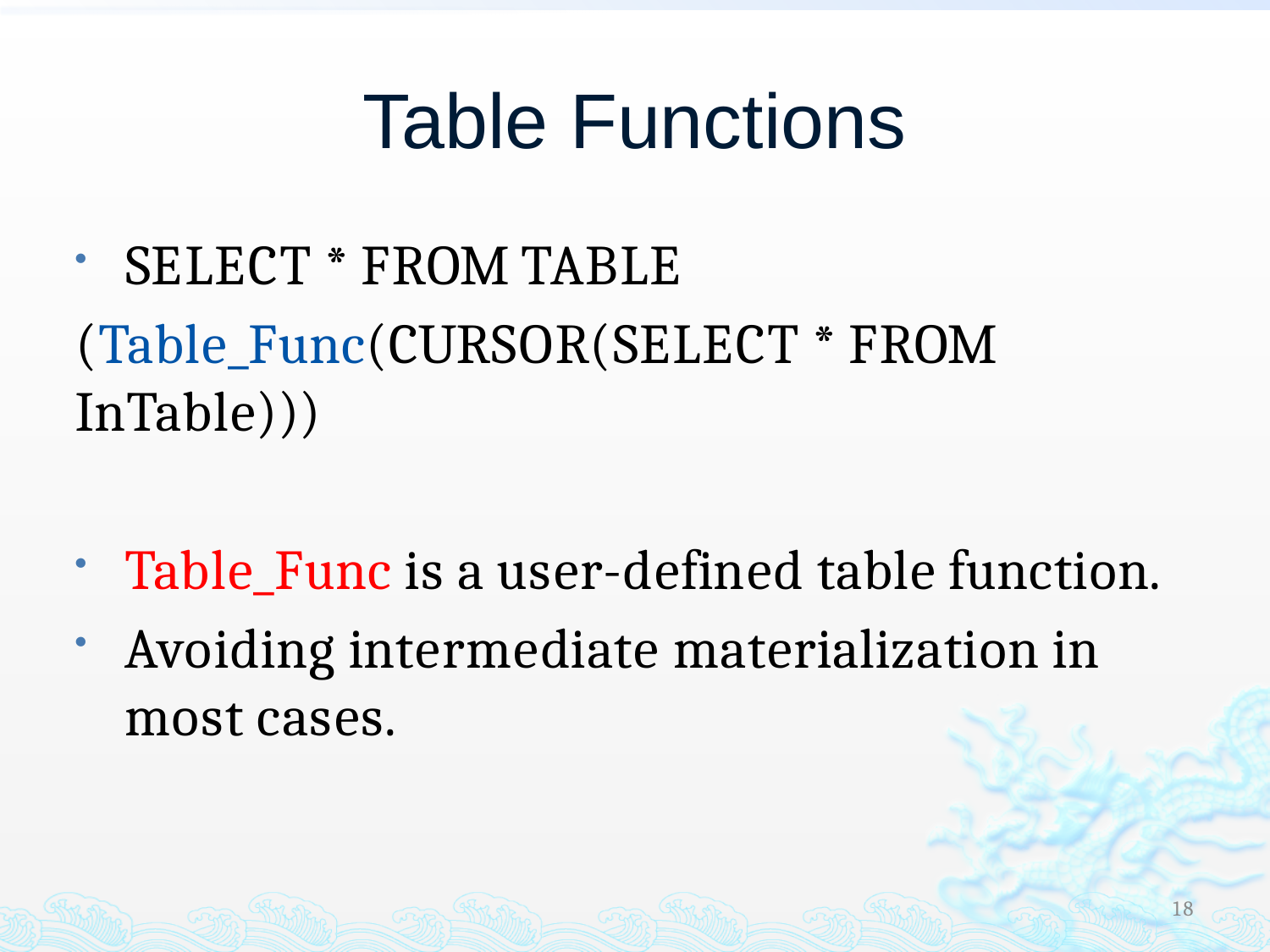

# Table Functions
SELECT * FROM TABLE
(Table_Func(CURSOR(SELECT * FROM InTable)))

Table_Func is a user-defined table function.
Avoiding intermediate materialization in most cases.
18